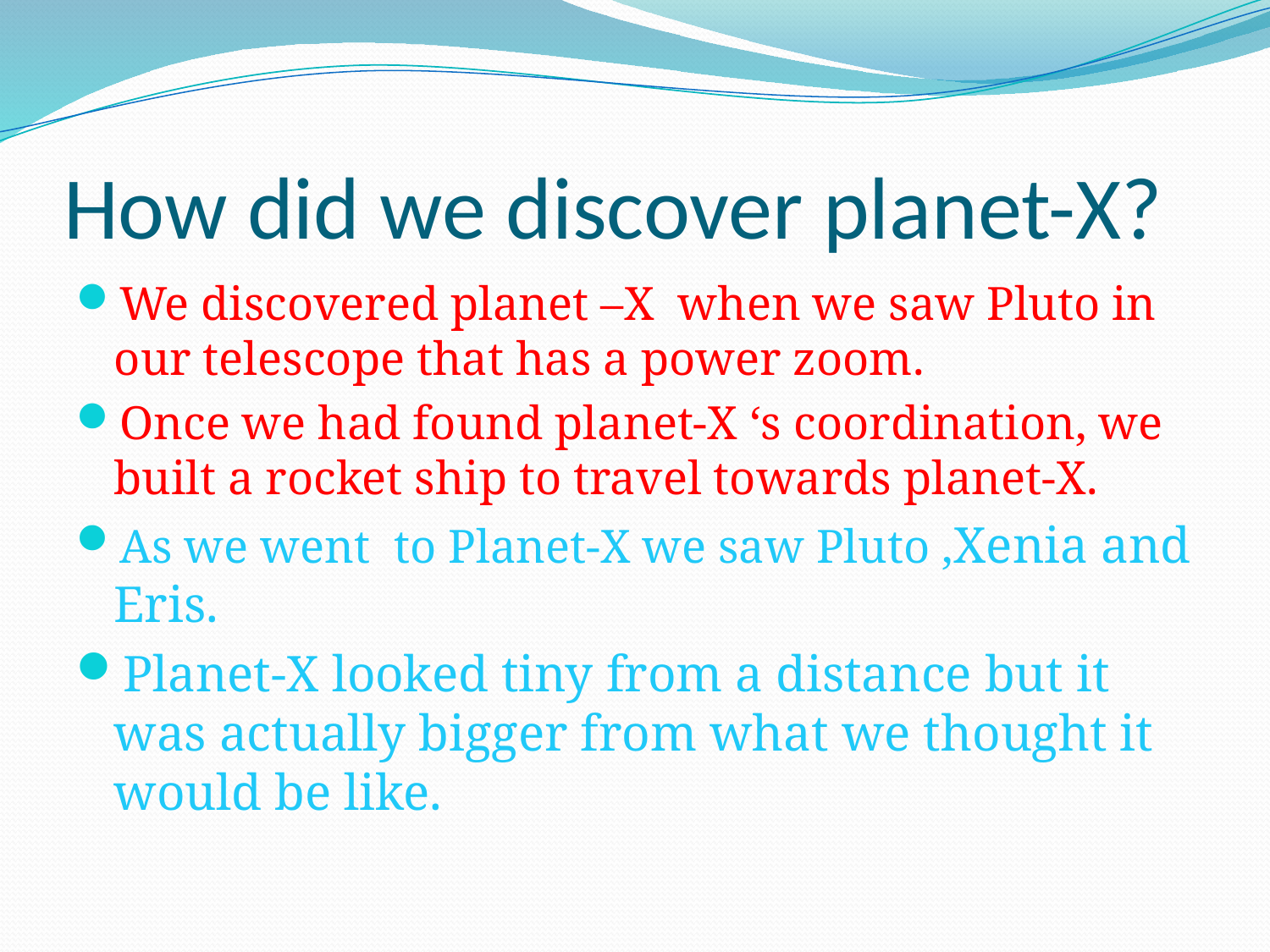

# How did we discover planet-X?
We discovered planet –X  when we saw Pluto in our telescope that has a power zoom.
Once we had found planet-X ‘s coordination, we built a rocket ship to travel towards planet-X.
As we went  to Planet-X we saw Pluto ,Xenia and Eris.
Planet-X looked tiny from a distance but it was actually bigger from what we thought it would be like.